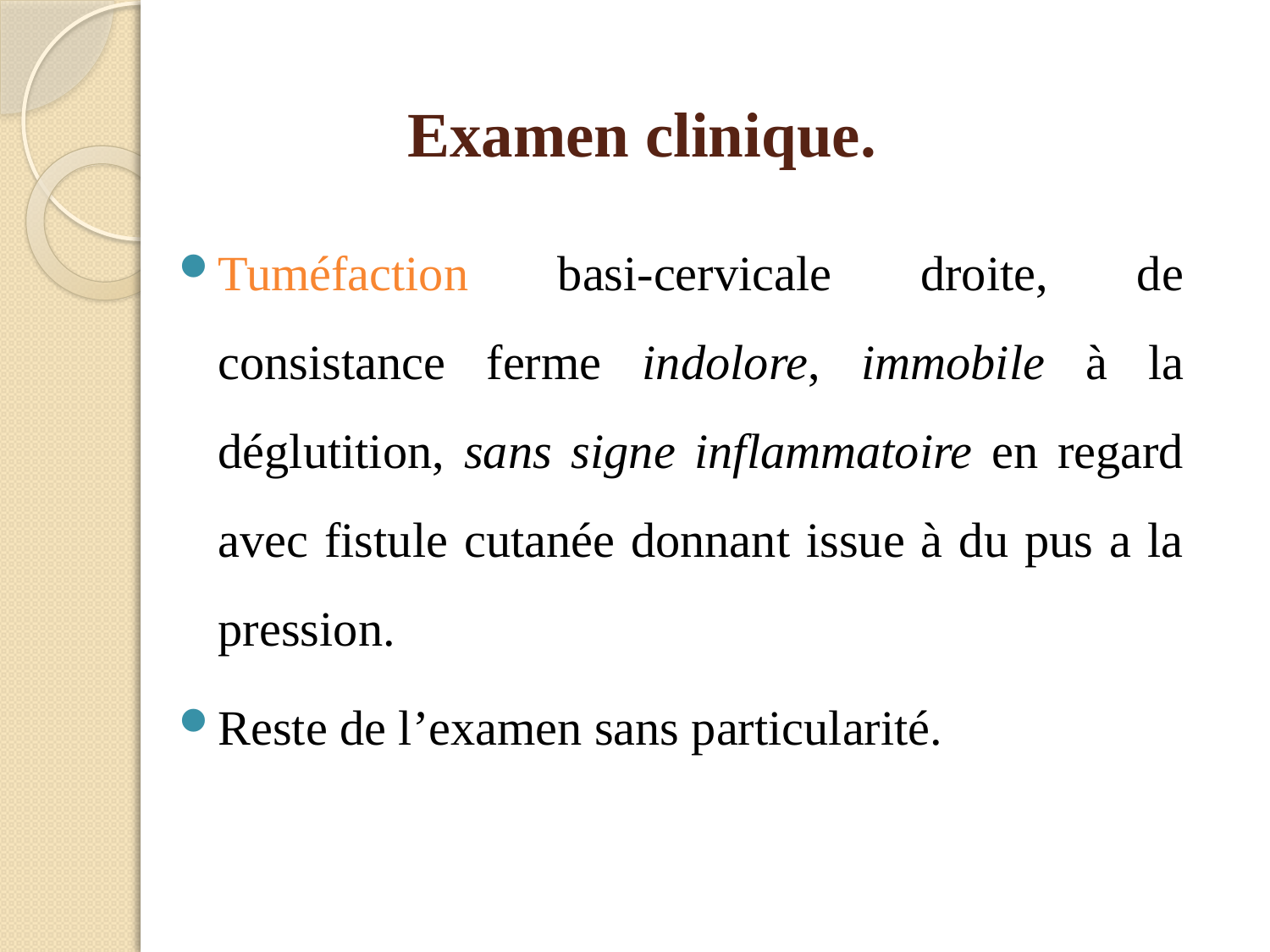

# Examen clinique.
Tuméfaction basi-cervicale droite, de consistance ferme indolore, immobile à la déglutition, sans signe inflammatoire en regard avec fistule cutanée donnant issue à du pus a la pression.
Reste de l’examen sans particularité.